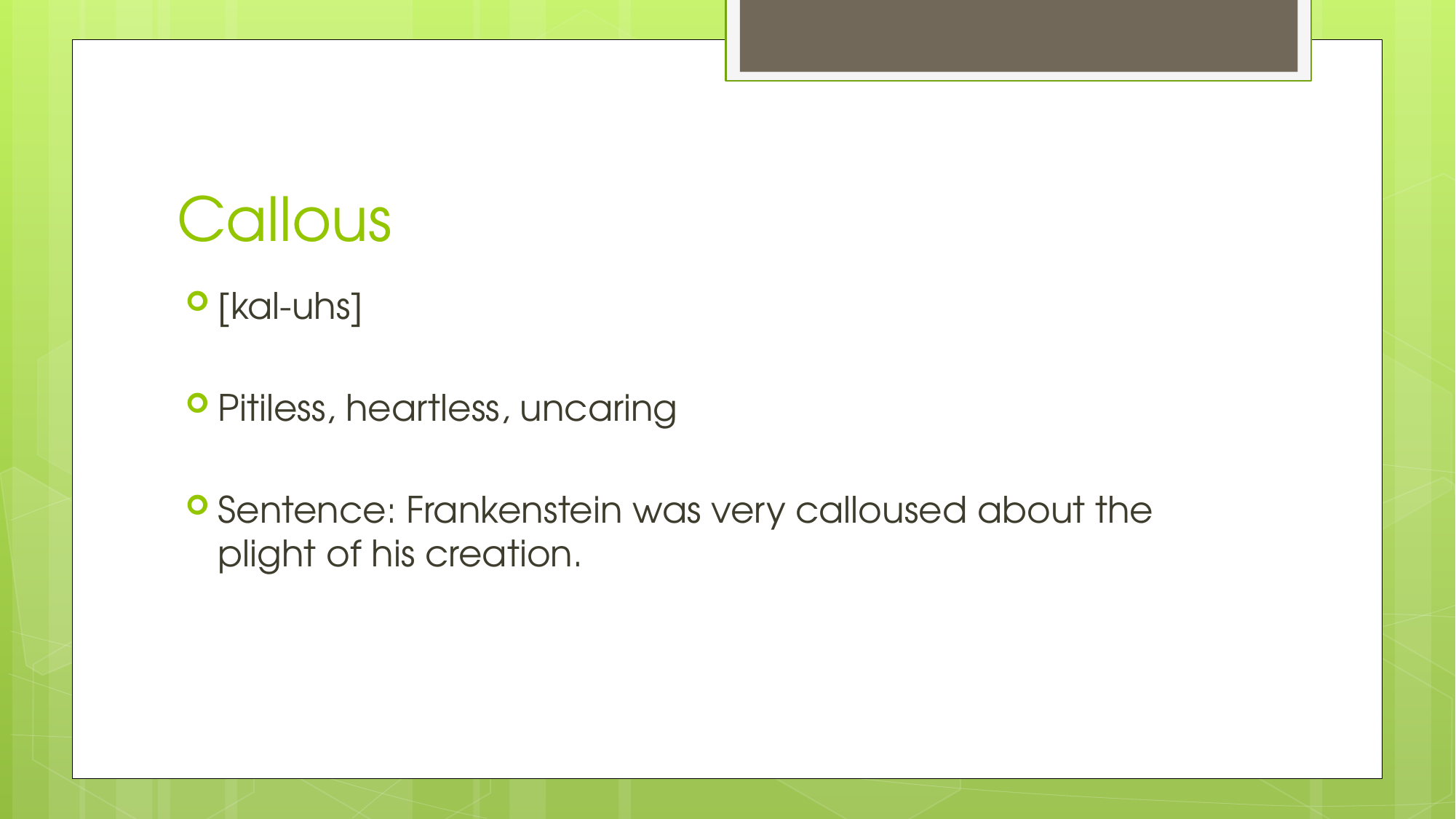

# Callous
[kal-uhs]

Pitiless, heartless, uncaring

Sentence: Frankenstein was very calloused about the plight of his creation.